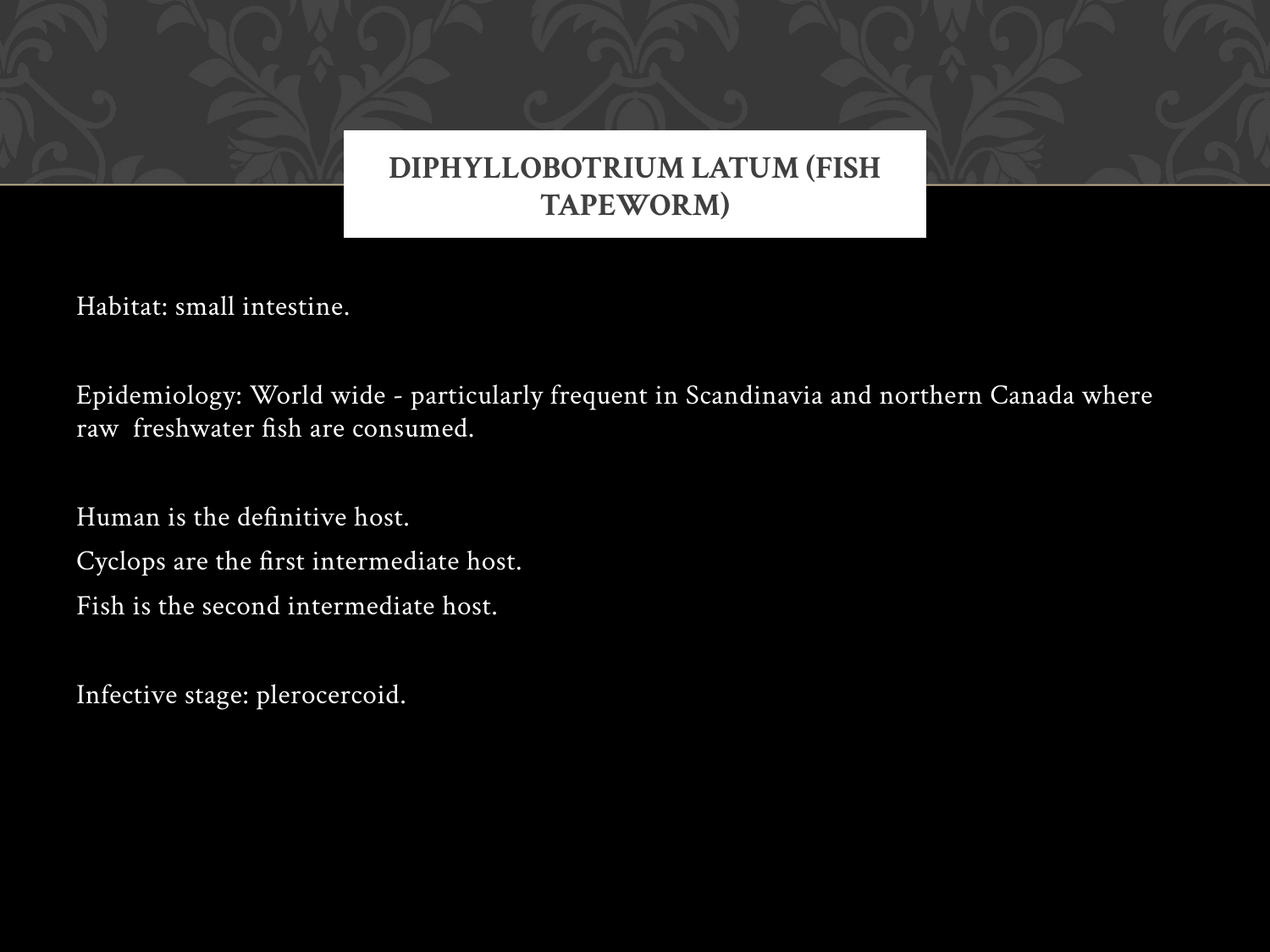

# Diphyllobotrium latum (fish tapeworm)
Habitat: small intestine.

Epidemiology: World wide - particularly frequent in Scandinavia and northern Canada where raw  freshwater fish are consumed.

Human is the definitive host.
Cyclops are the first intermediate host.
Fish is the second intermediate host.

Infective stage: plerocercoid.